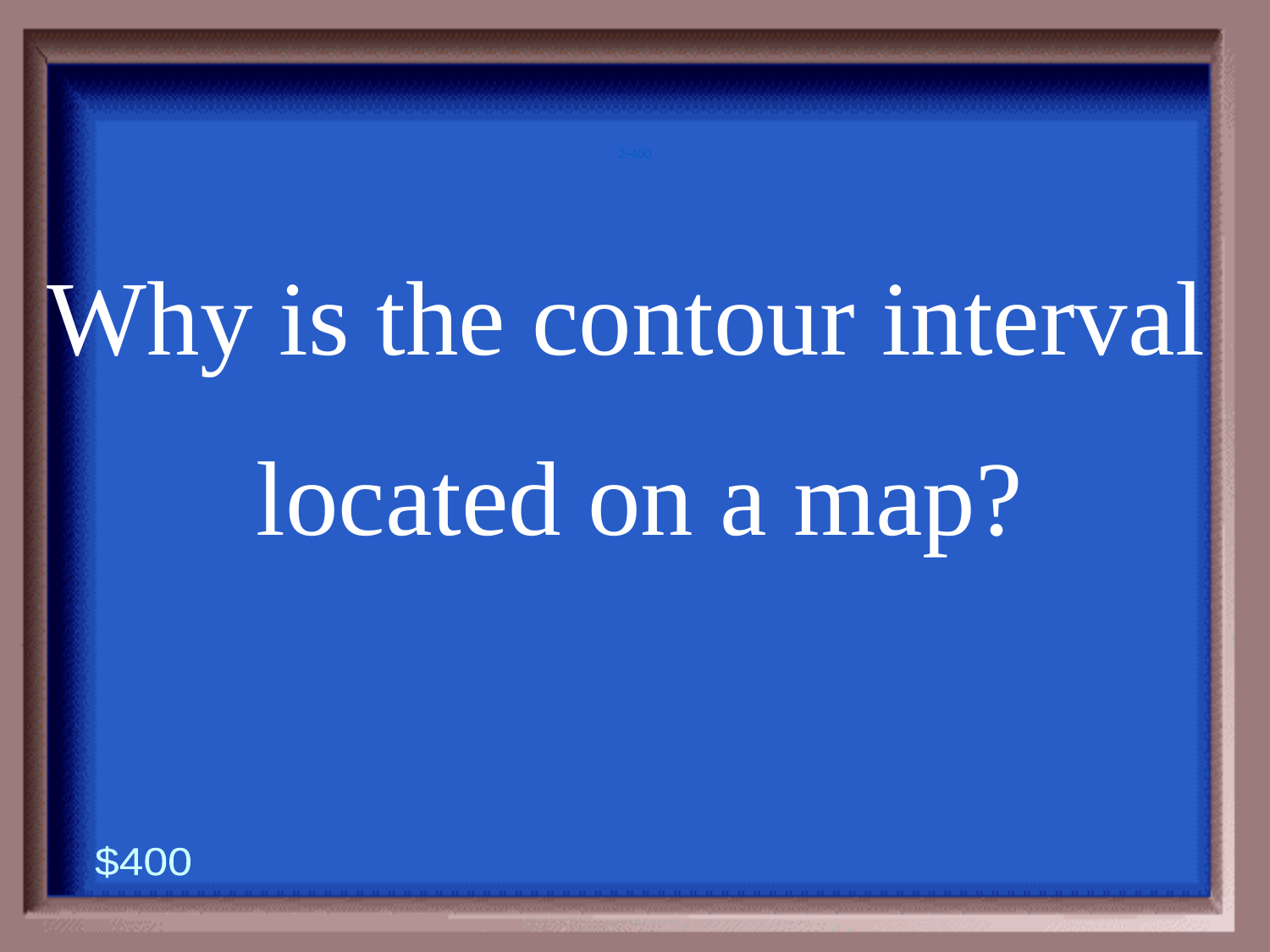

2-400

Why is the contour interval
located on a map?

$400